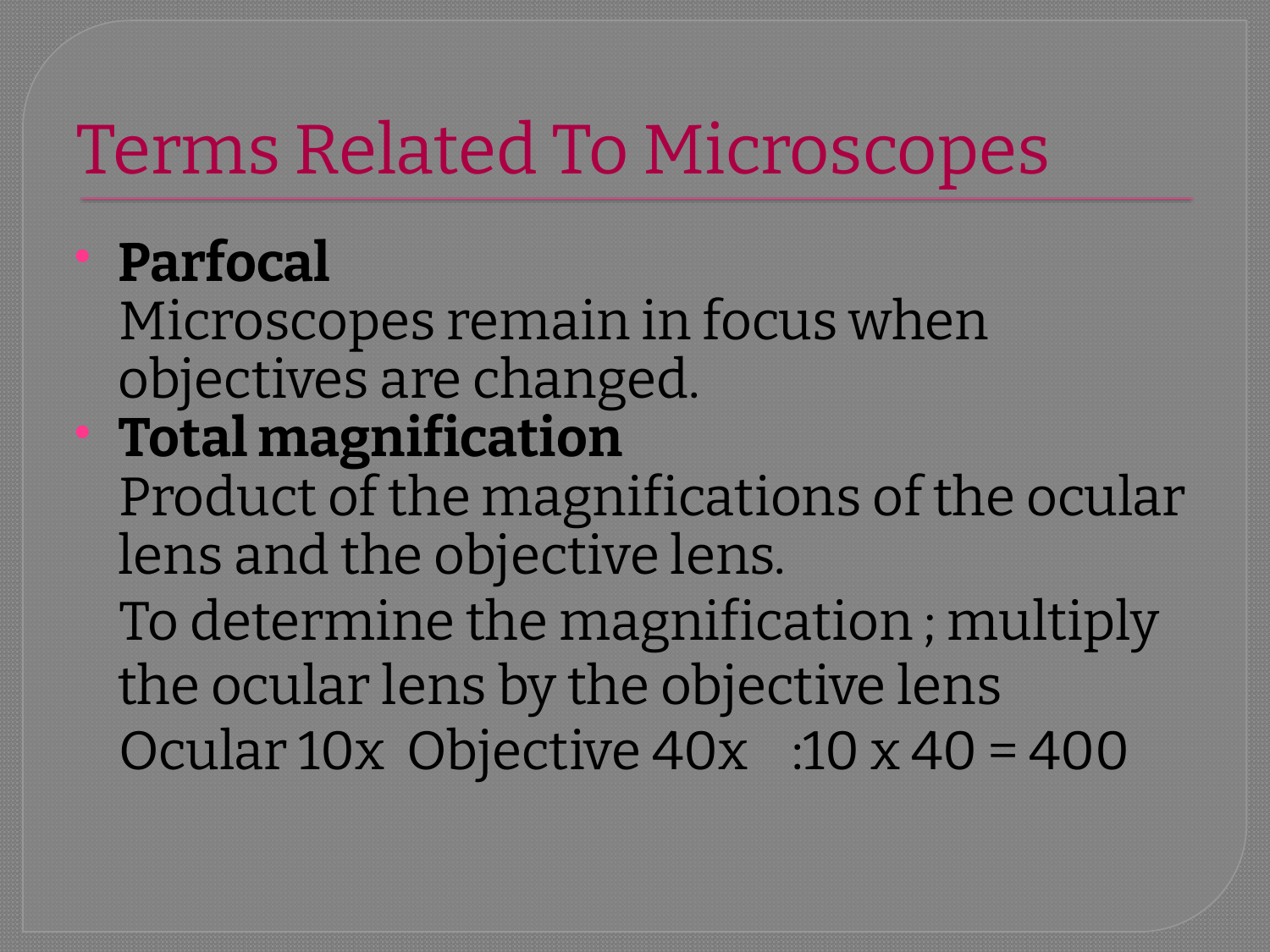

# Terms Related To Microscopes

Parfocal
    Microscopes remain in focus when objectives are changed.
Total magnification
    Product of the magnifications of the ocular lens and the objective lens.
    To determine the magnification ; multiply the ocular lens by the objective lens
    Ocular 10x  Objective 40x    :10 x 40 = 400